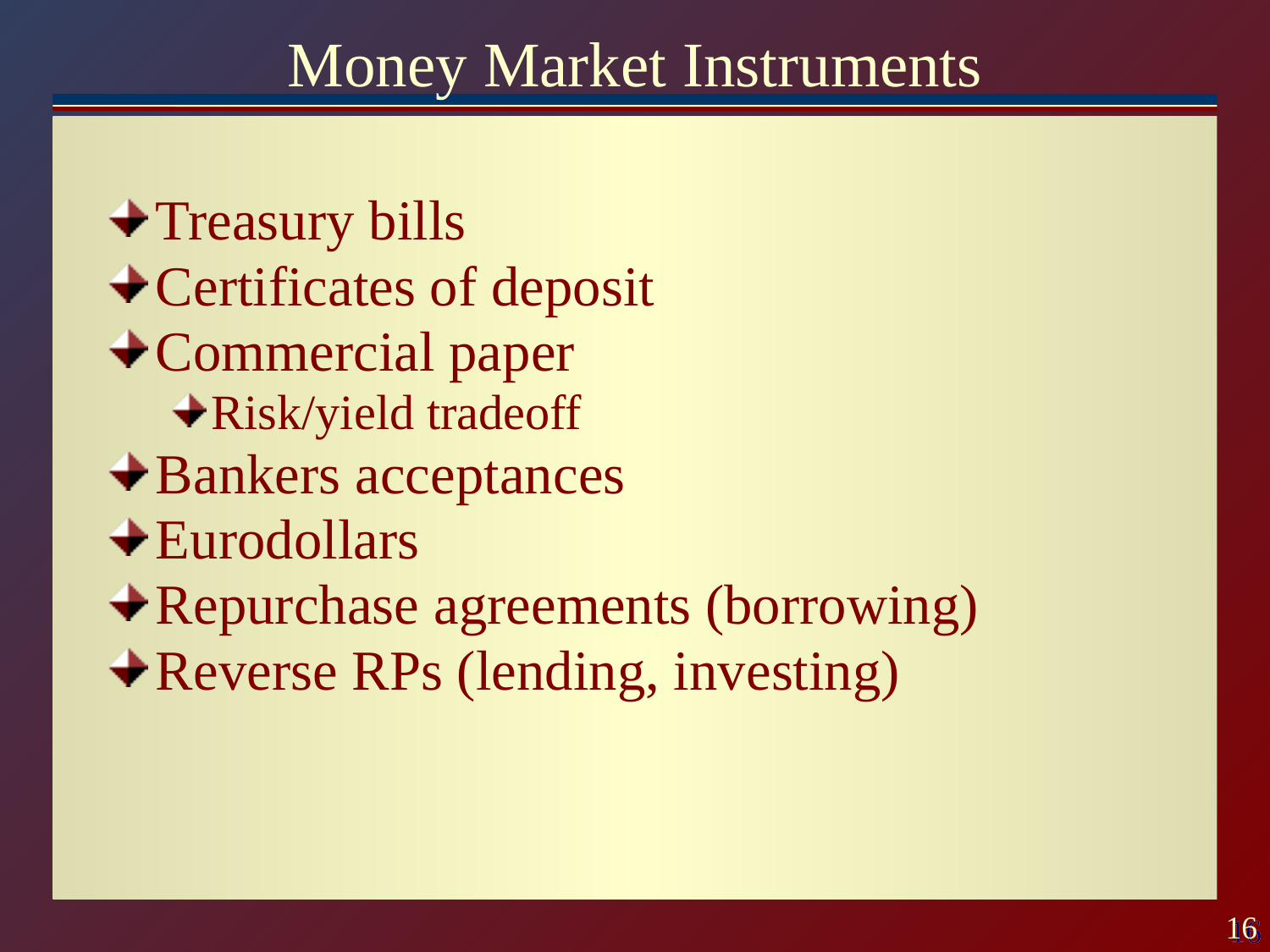

# Money Market Instruments
Treasury bills
Certificates of deposit
Commercial paper
Risk/yield tradeoff
Bankers acceptances
Eurodollars
Repurchase agreements (borrowing)
Reverse RPs (lending, investing)